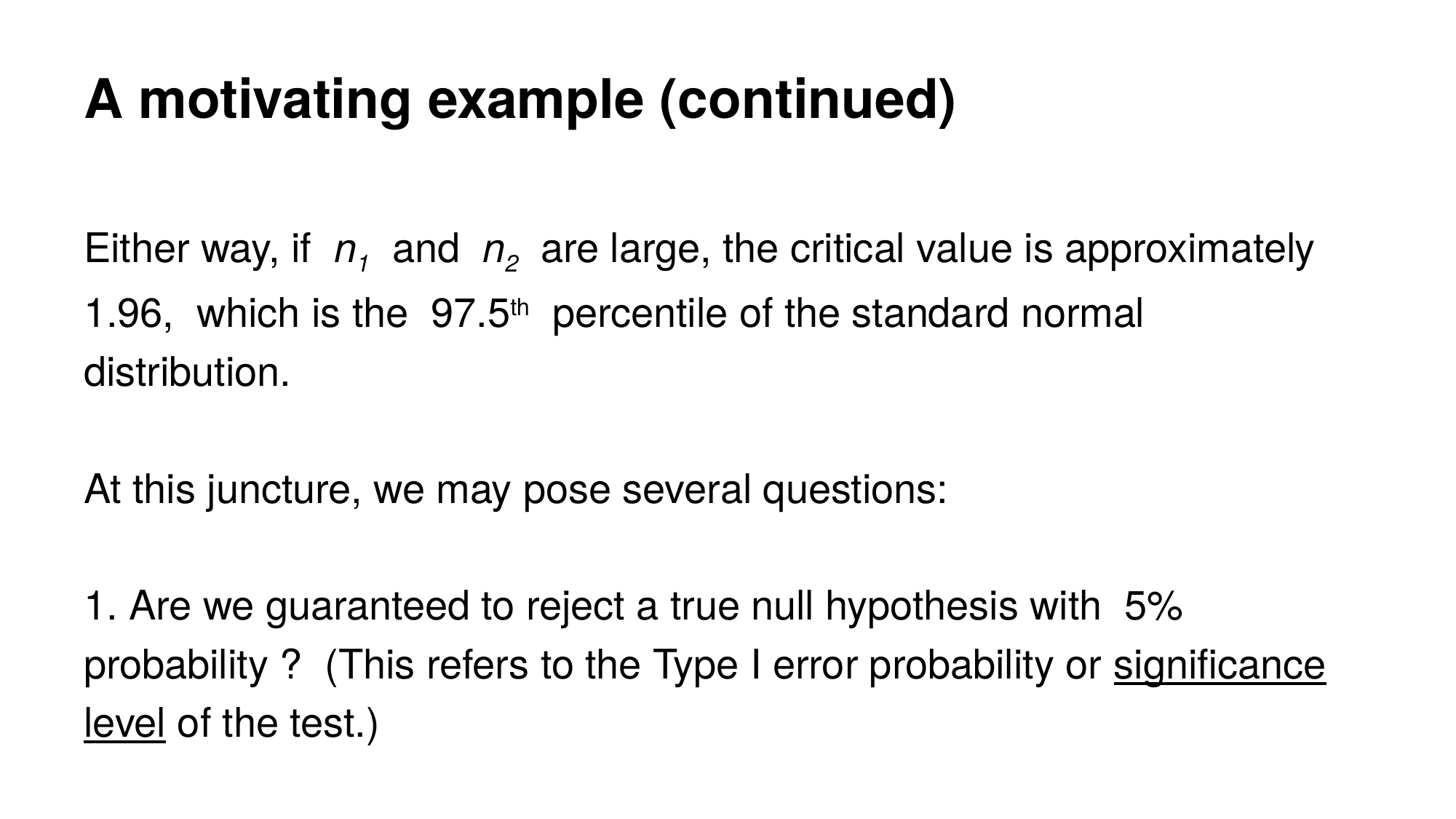

# A motivating example (continued)
Either way, if  n1  and  n2  are large, the critical value is approximately  1.96,  which is the  97.5th  percentile of the standard normal distribution.

At this juncture, we may pose several questions:

1. Are we guaranteed to reject a true null hypothesis with  5%  probability ?  (This refers to the Type I error probability or significance level of the test.)